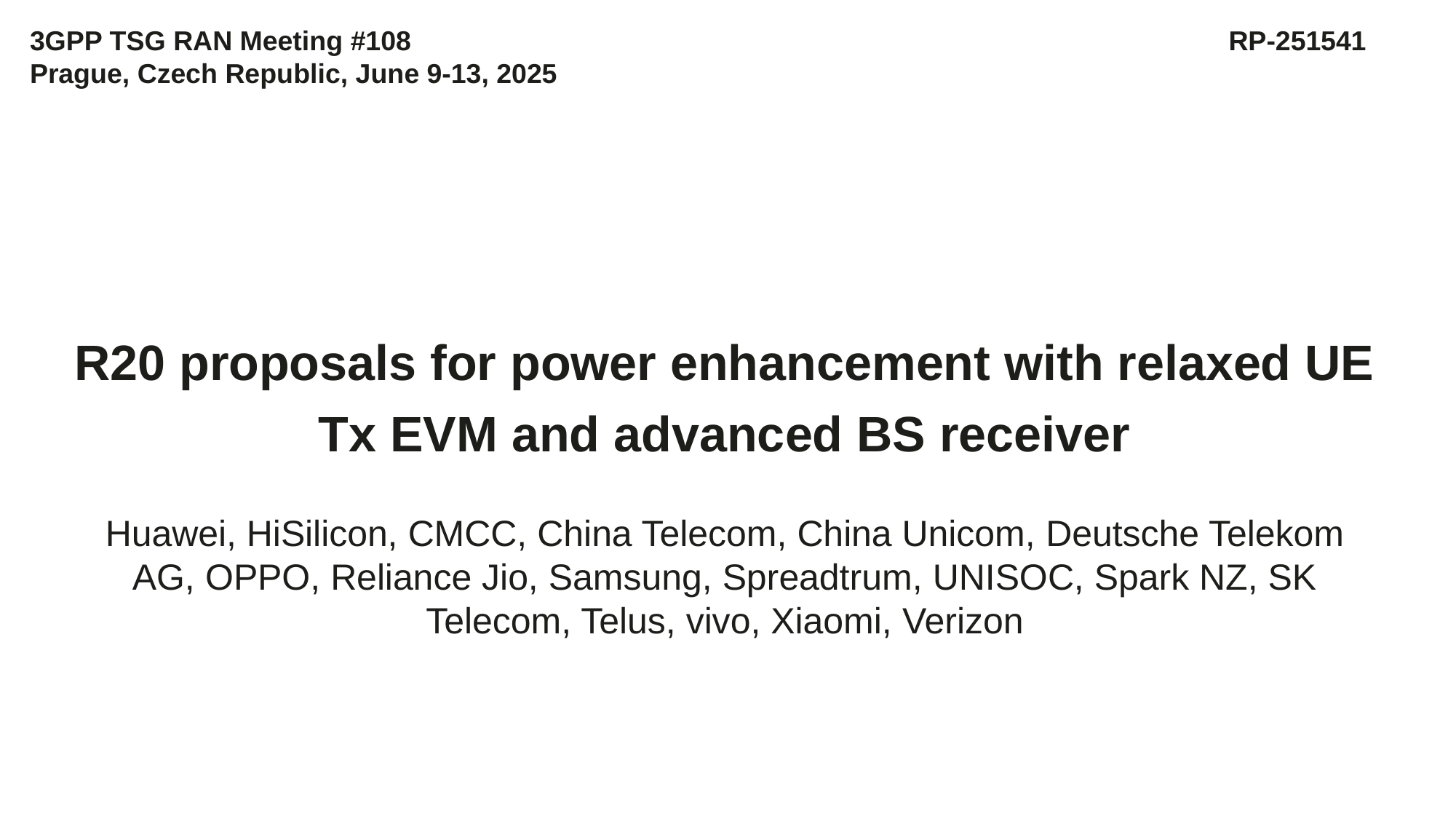

3GPP TSG RAN Meeting #108
Prague, Czech Republic, June 9-13, 2025
RP-251541
R20 proposals for power enhancement with relaxed UE Tx EVM and advanced BS receiver
Huawei, HiSilicon, CMCC, China Telecom, China Unicom, Deutsche Telekom AG, OPPO, Reliance Jio, Samsung, Spreadtrum, UNISOC, Spark NZ, SK Telecom, Telus, vivo, Xiaomi, Verizon